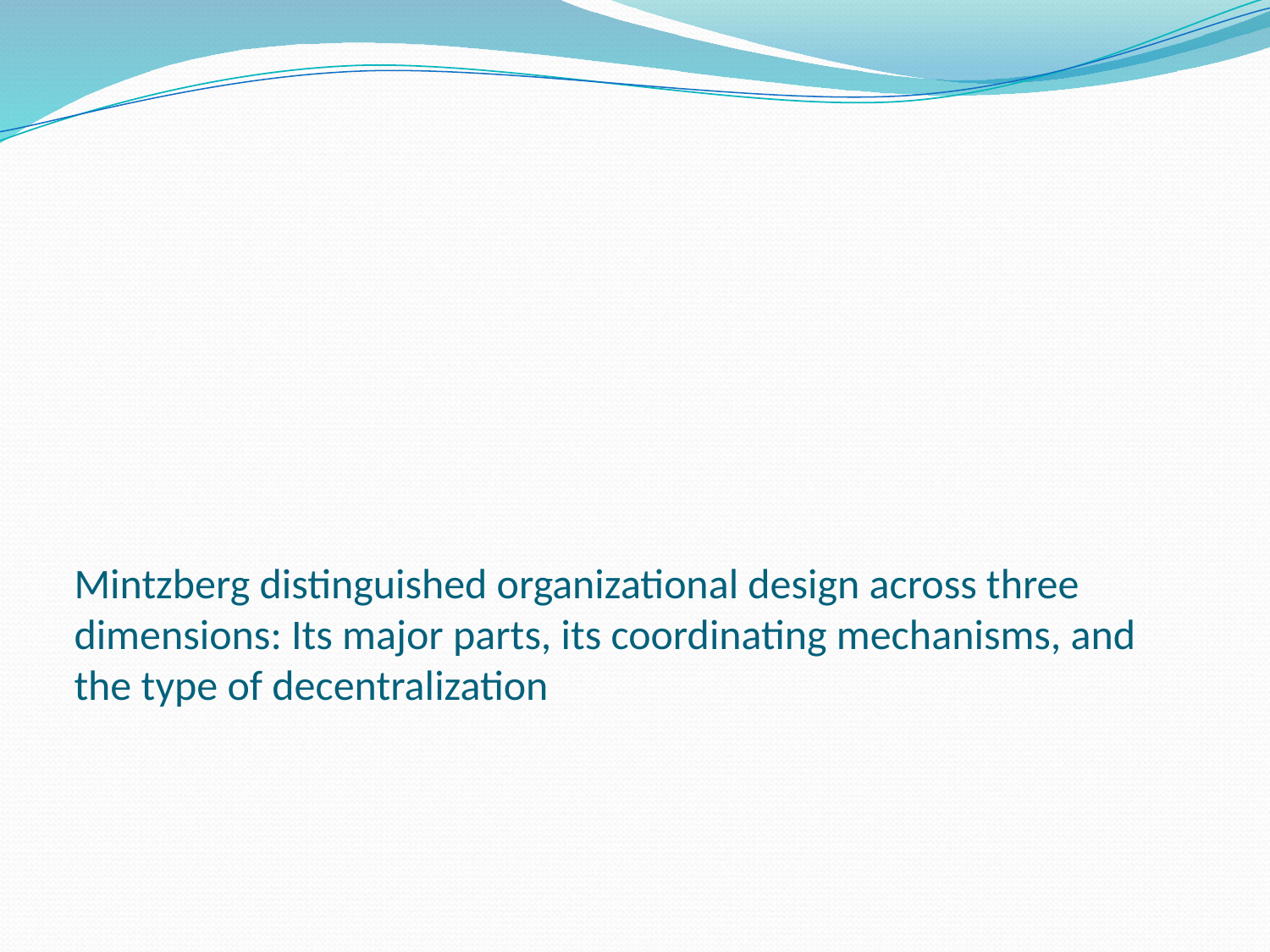

# Mintzberg distinguished organizational design across three dimensions: Its major parts, its coordinating mechanisms, and the type of decentralization